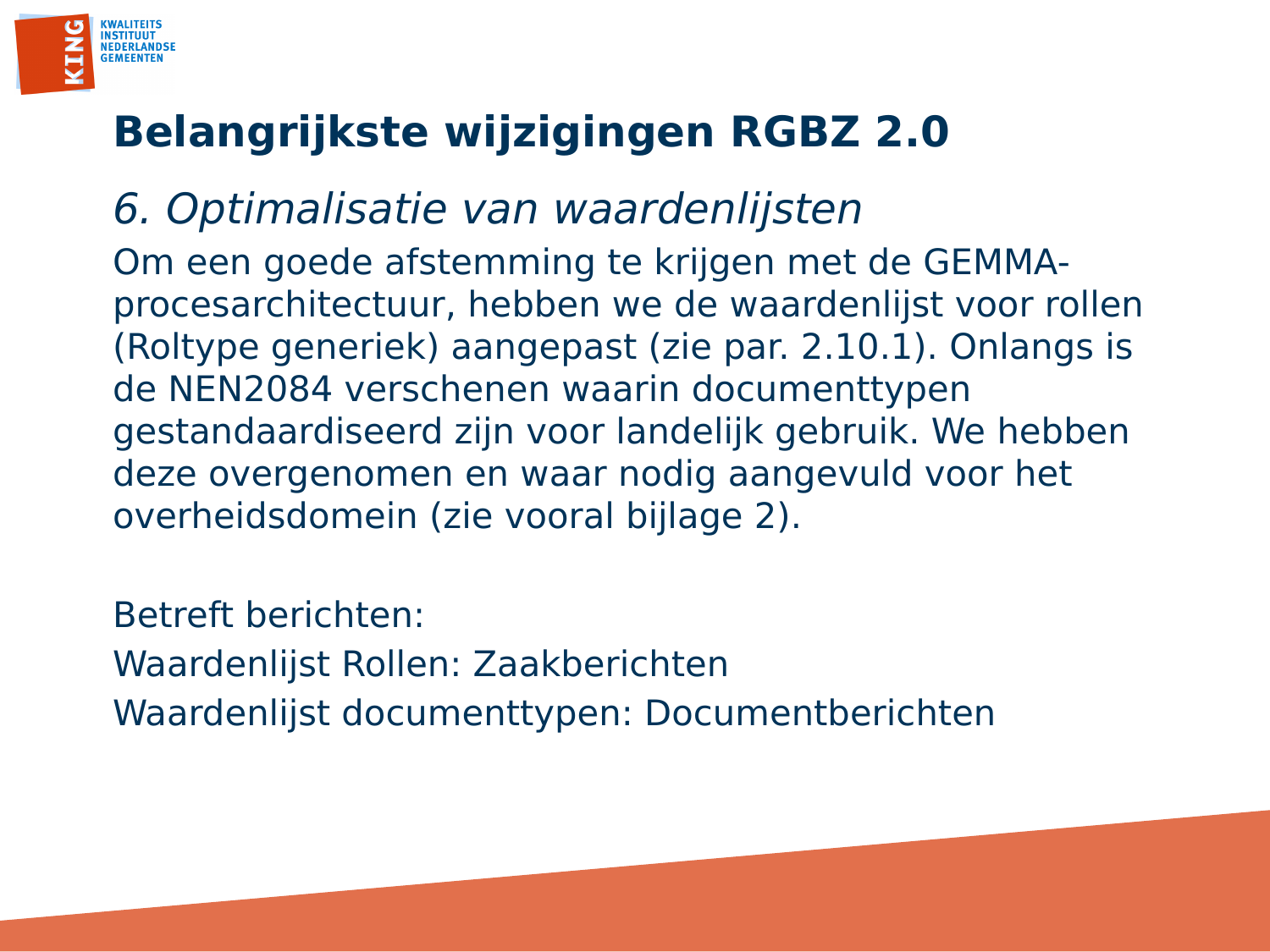

# Belangrijkste wijzigingen RGBZ 2.0
6. Optimalisatie van waardenlijsten
Om een goede afstemming te krijgen met de GEMMA-procesarchitectuur, hebben we de waardenlijst voor rollen (Roltype generiek) aangepast (zie par. 2.10.1). Onlangs is de NEN2084 verschenen waarin documenttypen gestandaardiseerd zijn voor landelijk gebruik. We hebben deze overgenomen en waar nodig aangevuld voor het overheidsdomein (zie vooral bijlage 2).

Betreft berichten:
Waardenlijst Rollen: Zaakberichten
Waardenlijst documenttypen: Documentberichten